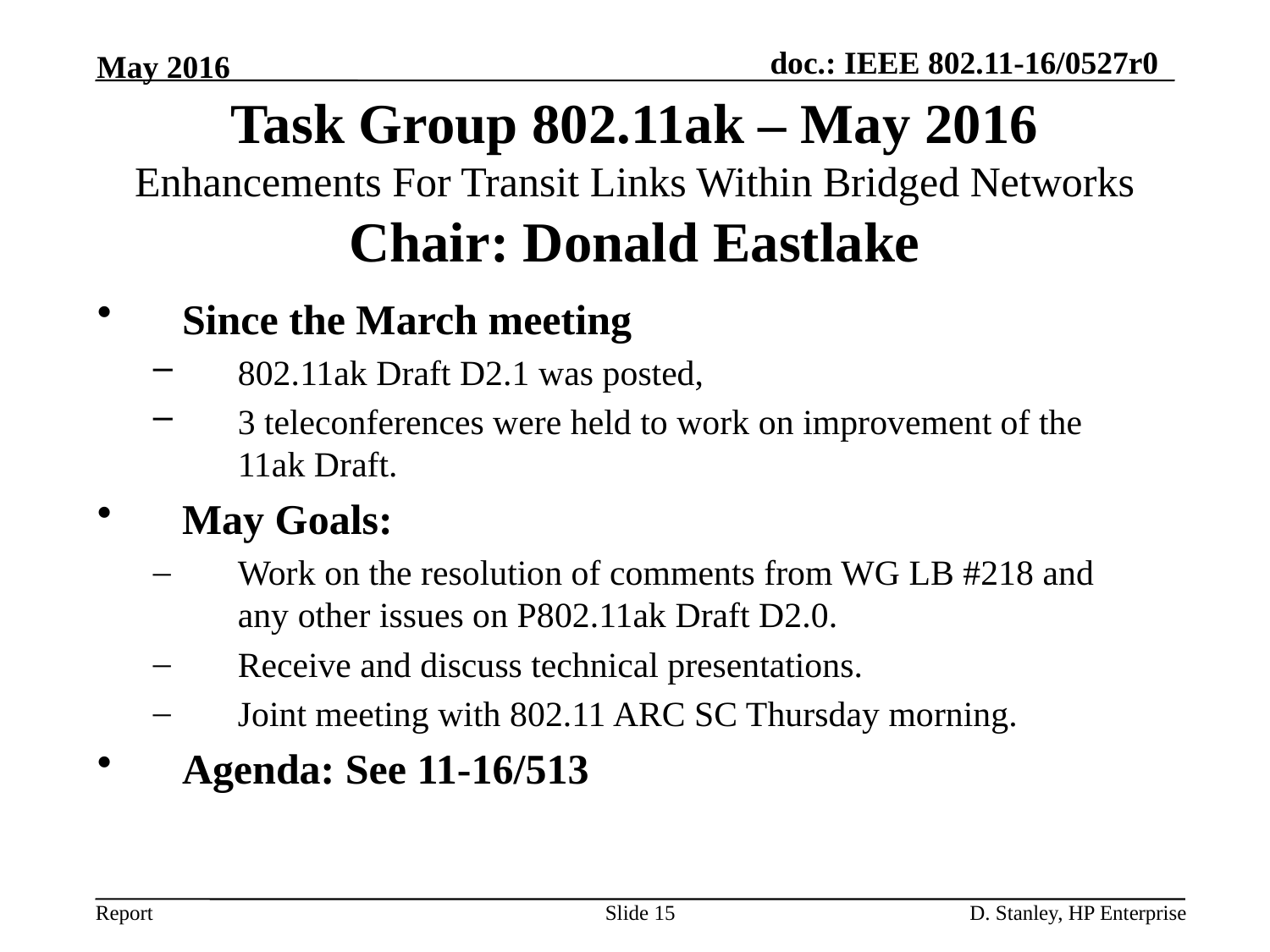

May 2016
# Task Group 802.11ak – May 2016 Enhancements For Transit Links Within Bridged Networks Chair: Donald Eastlake
Since the March meeting
802.11ak Draft D2.1 was posted,
3 teleconferences were held to work on improvement of the 11ak Draft.
May Goals:
Work on the resolution of comments from WG LB #218 and any other issues on P802.11ak Draft D2.0.
Receive and discuss technical presentations.
Joint meeting with 802.11 ARC SC Thursday morning.
Agenda: See 11-16/513

Slide 15
D. Stanley, HP Enterprise